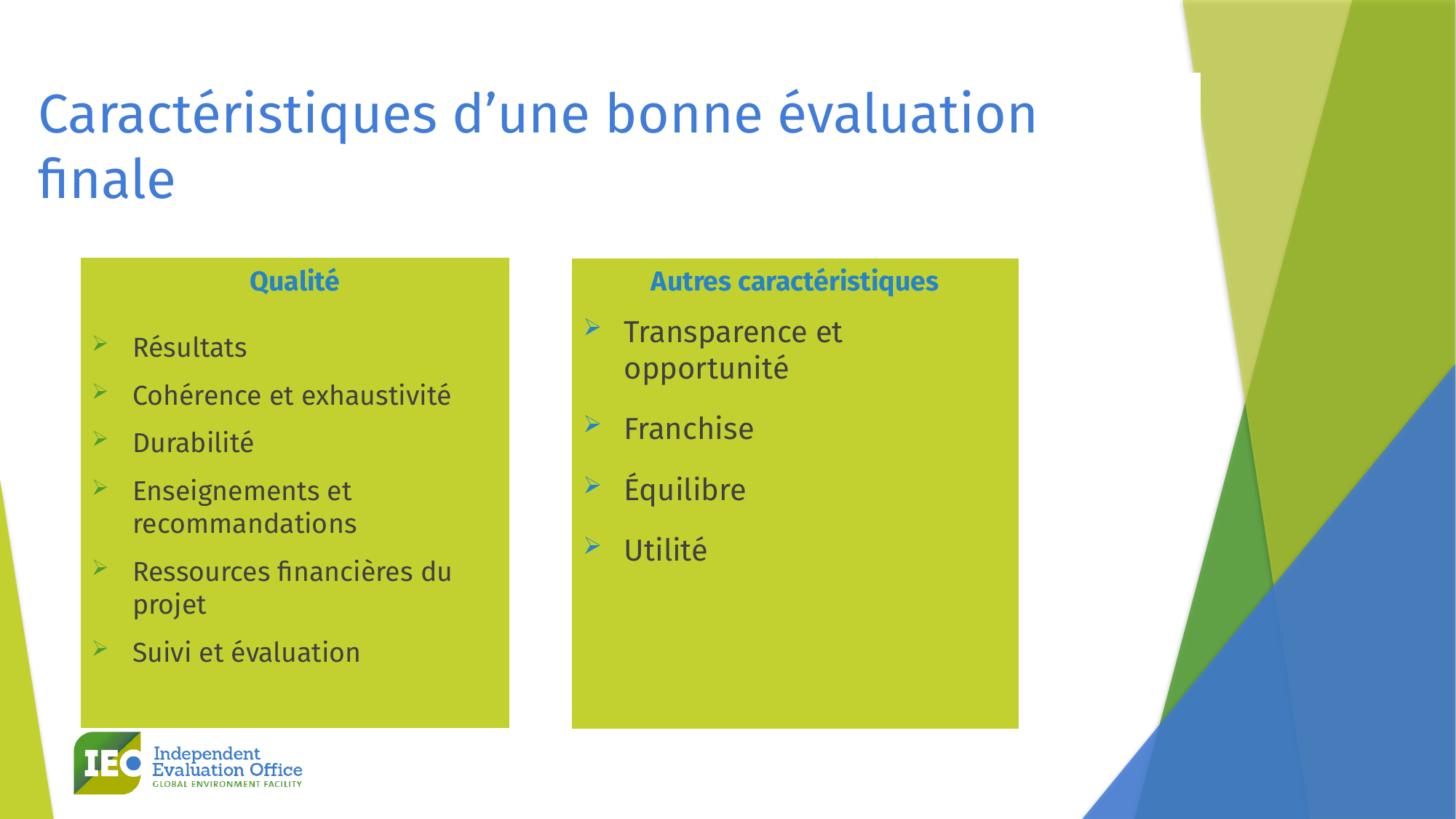

# Caractéristiques d’une bonne évaluation finale
Qualité
Résultats
Cohérence et exhaustivité
Durabilité
Enseignements et recommandations
Ressources financières du projet
Suivi et évaluation

Autres caractéristiques
Transparence et opportunité
Franchise
Équilibre
Utilité